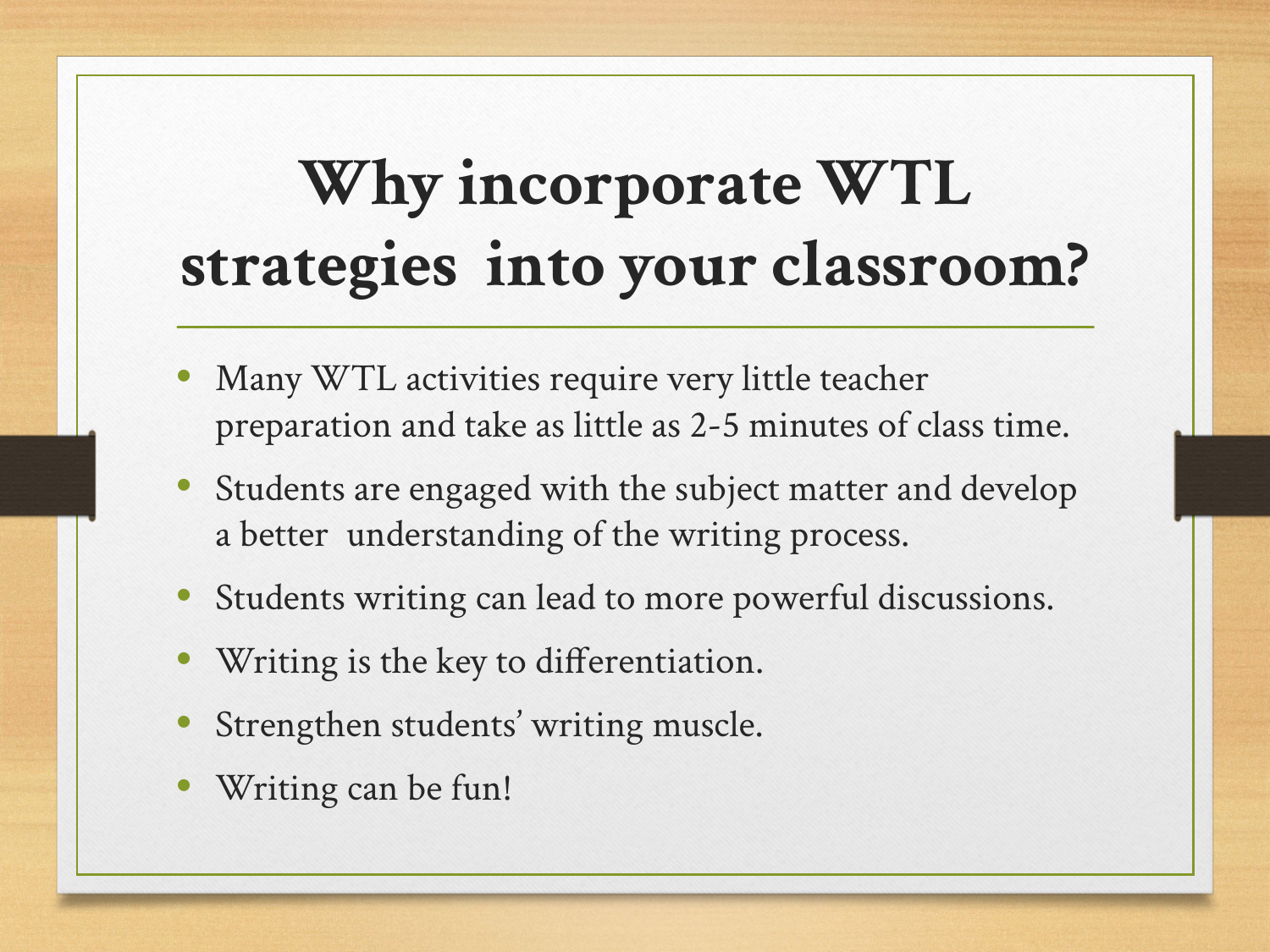

# Why incorporate WTL strategies  into your classroom?
Many WTL activities require very little teacher preparation and take as little as 2-5 minutes of class time.
Students are engaged with the subject matter and develop a better  understanding of the writing process.
Students writing can lead to more powerful discussions.
Writing is the key to differentiation.
Strengthen students’ writing muscle.
Writing can be fun!